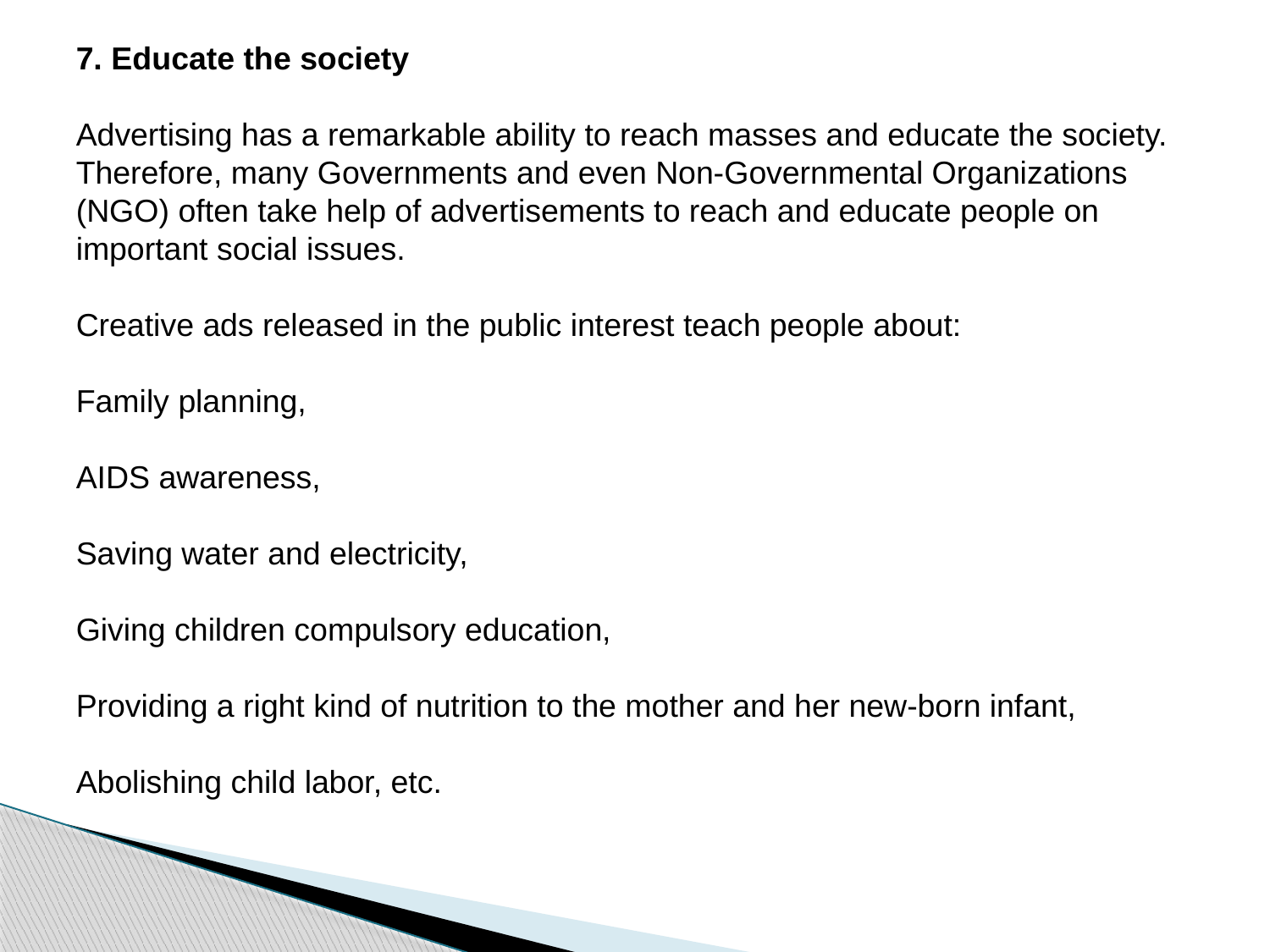

7. Educate the society
Advertising has a remarkable ability to reach masses and educate the society. Therefore, many Governments and even Non-Governmental Organizations (NGO) often take help of advertisements to reach and educate people on important social issues.

Creative ads released in the public interest teach people about:

Family planning,

AIDS awareness,

Saving water and electricity,

Giving children compulsory education,

Providing a right kind of nutrition to the mother and her new-born infant,

Abolishing child labor, etc.